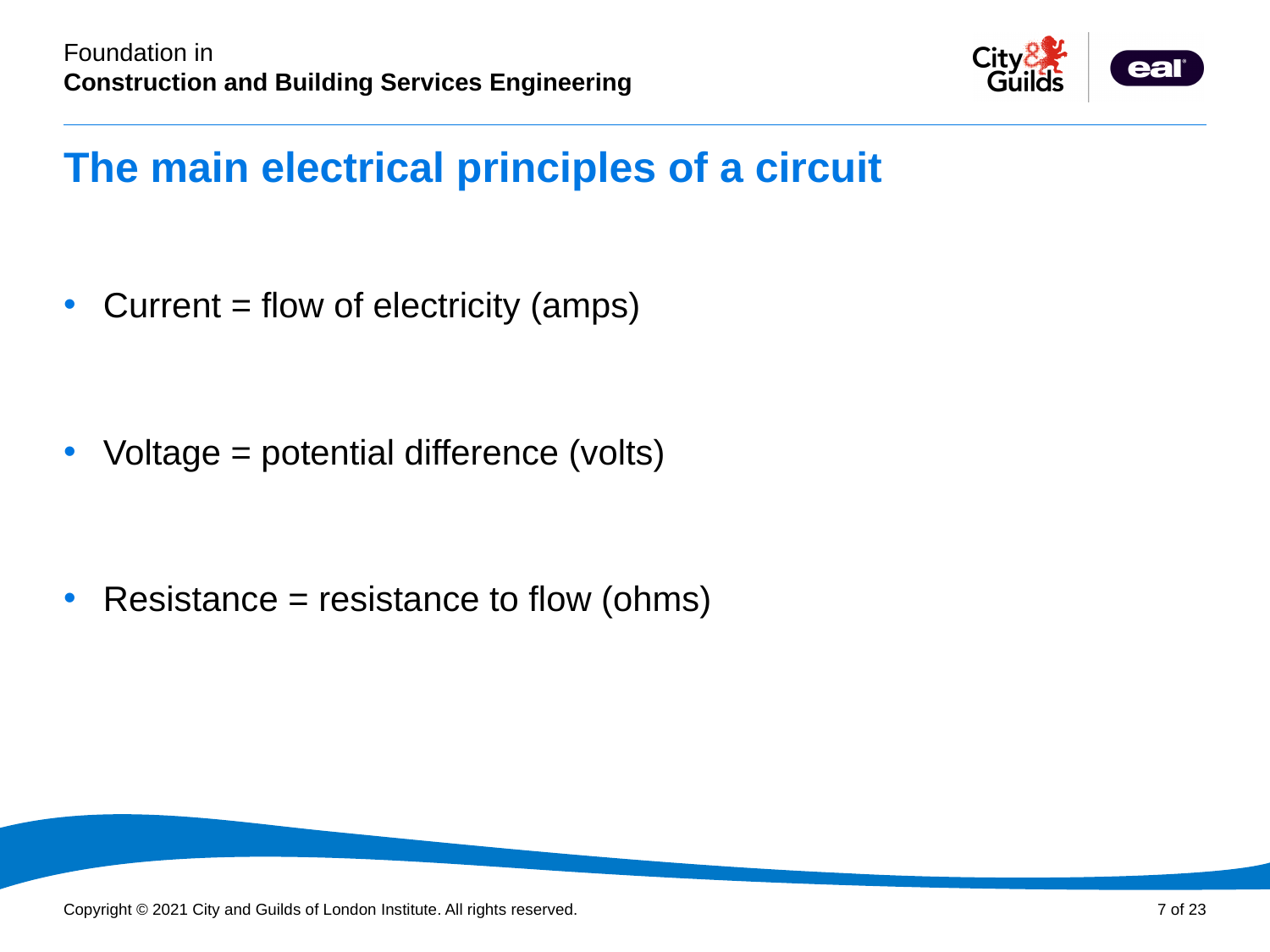

# The main electrical principles of a circuit

Current = flow of electricity (amps)

Voltage = potential difference (volts)

Resistance = resistance to flow (ohms)